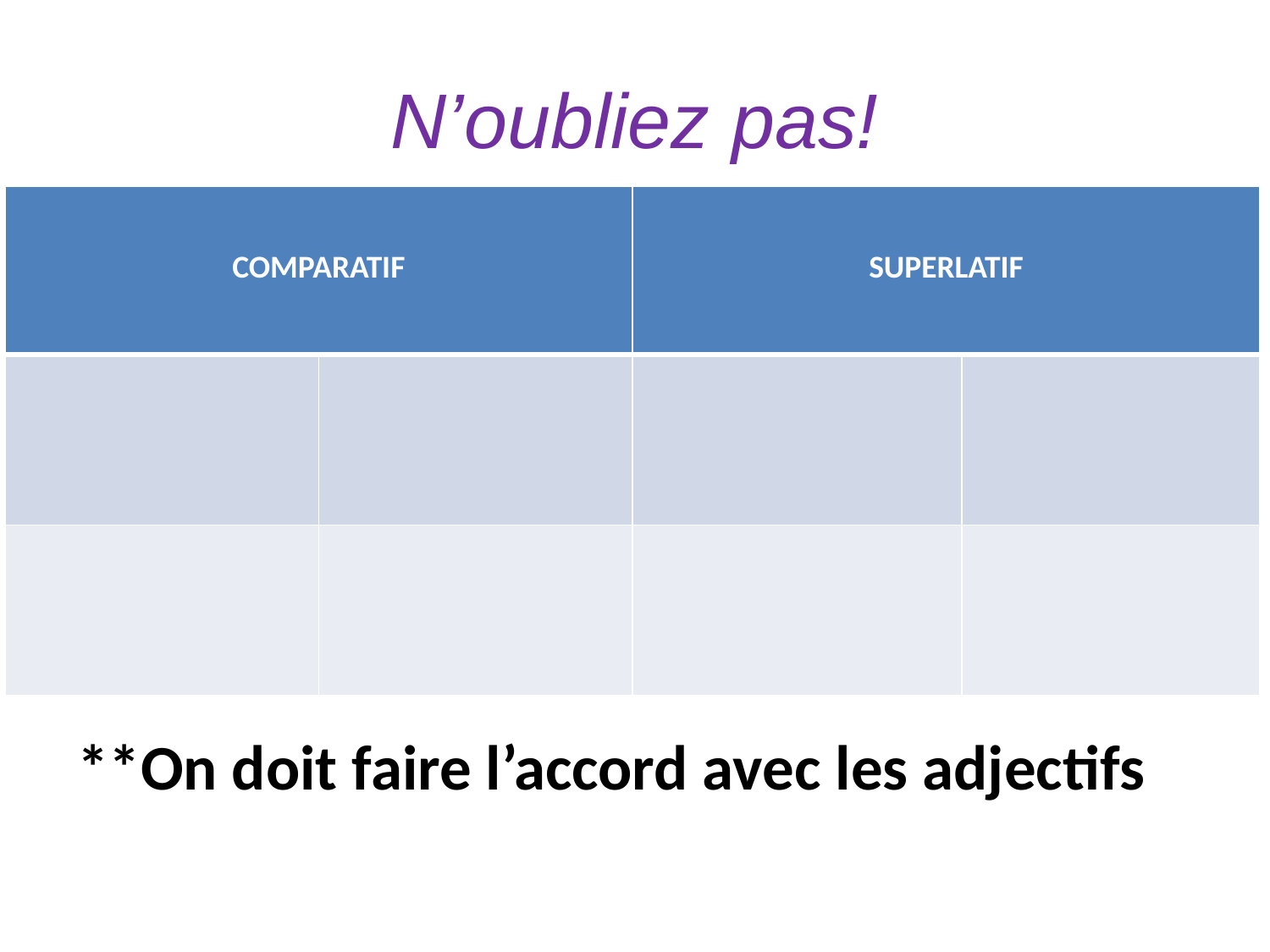

# N’oubliez pas!
| COMPARATIF |  | SUPERLATIF |  |
| --- | --- | --- | --- |
|  |  |  |  |
|  |  |  |  |

**On doit faire l’accord avec les adjectifs